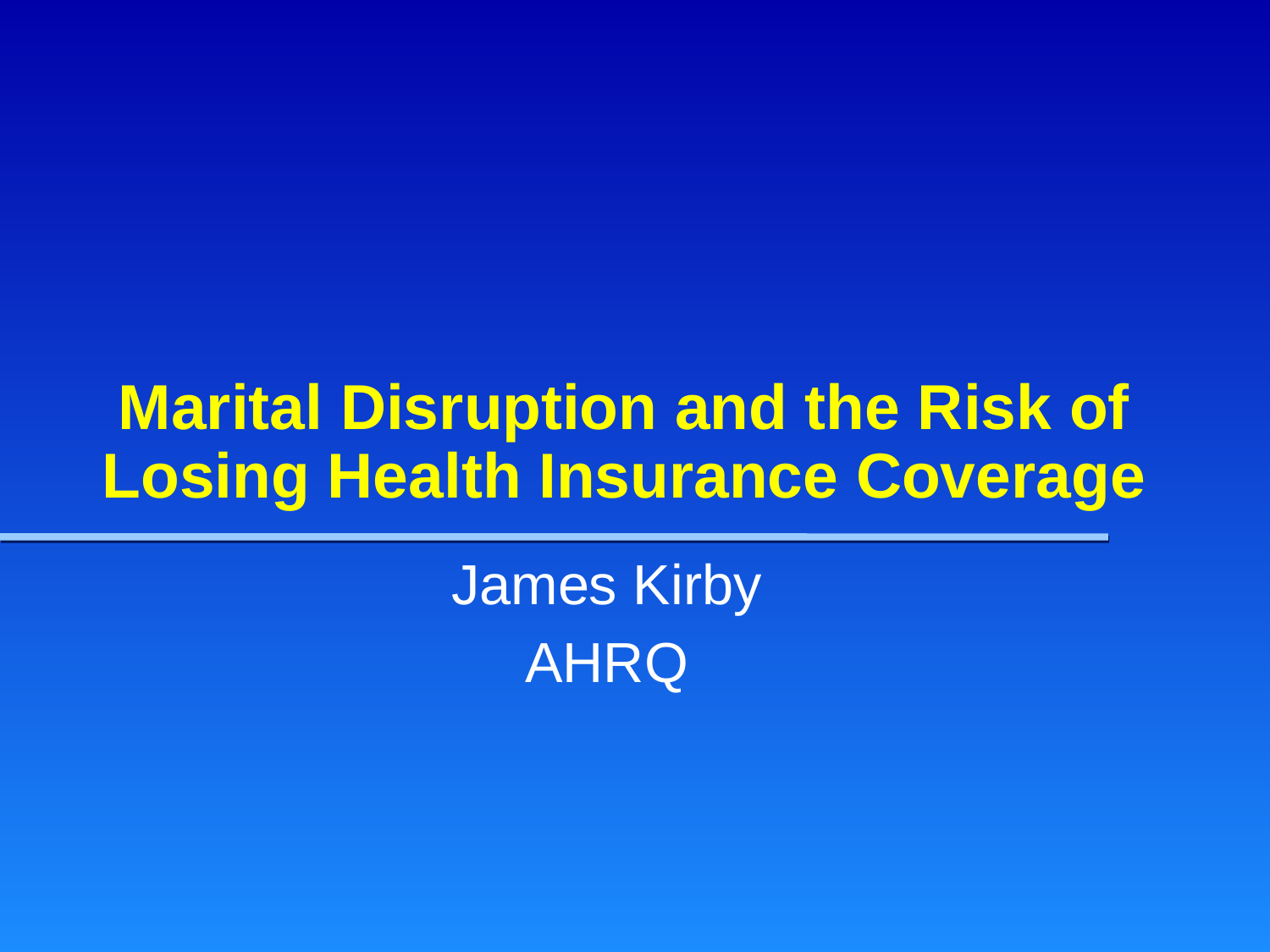

# Marital Disruption and the Risk of Losing Health Insurance Coverage
James Kirby
AHRQ